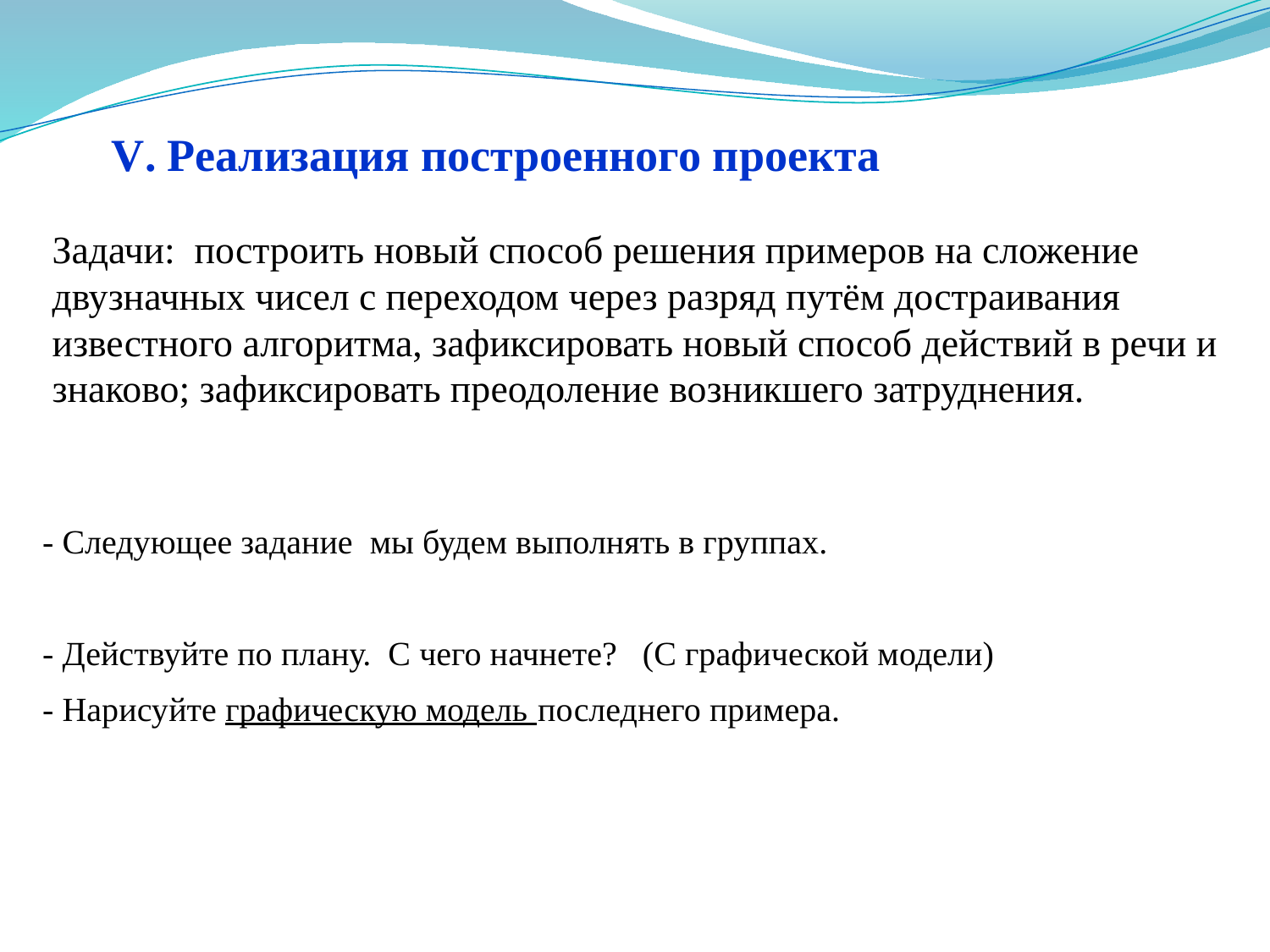

#
V. Реализация построенного проекта
Задачи:  построить новый способ решения примеров на сложение двузначных чисел с переходом через разряд путём достраивания известного алгоритма, зафиксировать новый способ действий в речи и знаково; зафиксировать преодоление возникшего затруднения.
- Следующее задание  мы будем выполнять в группах.

- Действуйте по плану.  С чего начнете?   (С графической модели)
- Нарисуйте графическую модель последнего примера.